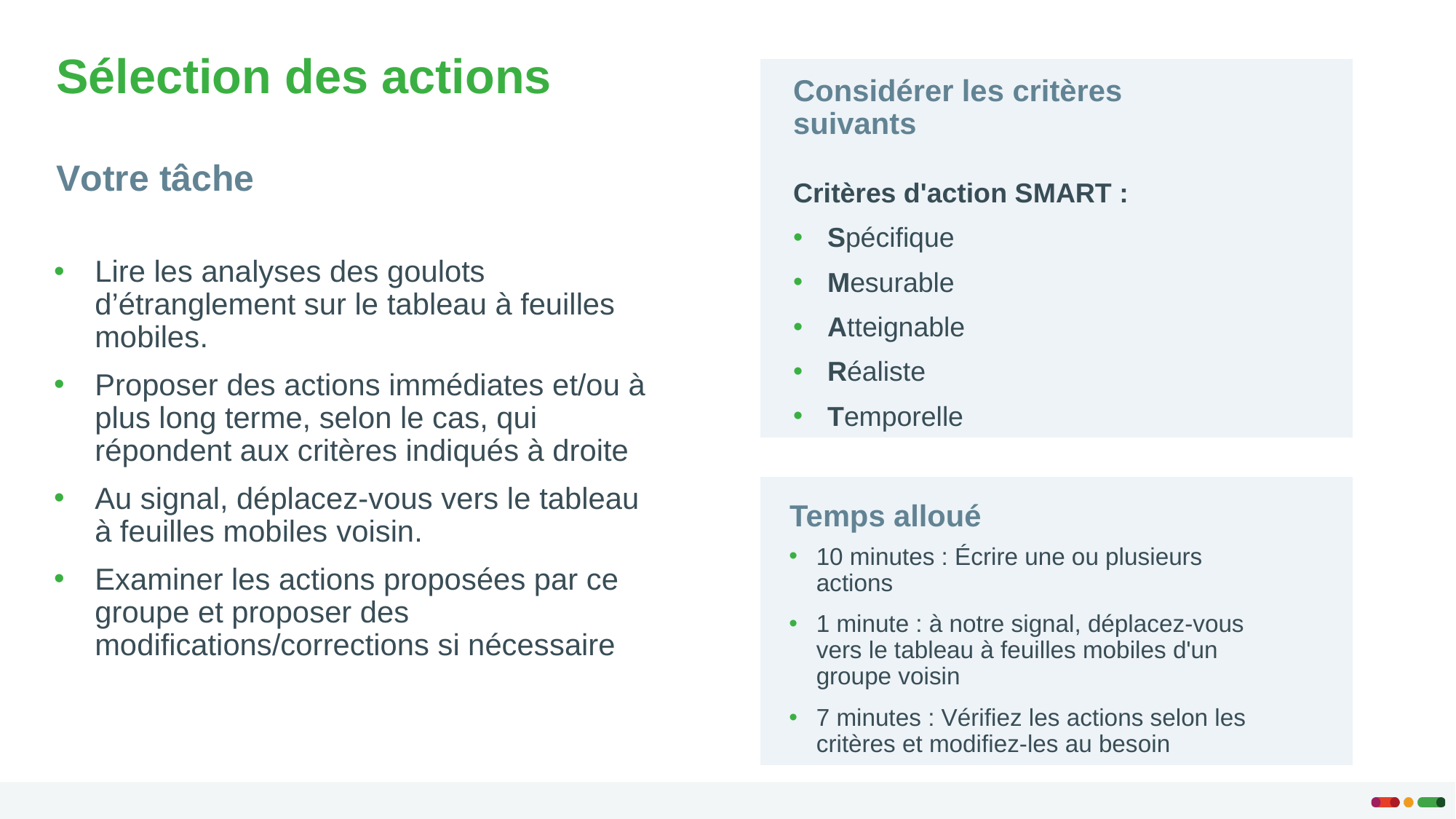

Sélection des actions
Considérer les critères suivants

Votre tâche
Critères d'action SMART :
Spécifique
Mesurable
Atteignable
Réaliste
Temporelle

Lire les analyses des goulots d’étranglement sur le tableau à feuilles mobiles.
Proposer des actions immédiates et/ou à plus long terme, selon le cas, qui répondent aux critères indiqués à droite
Au signal, déplacez-vous vers le tableau à feuilles mobiles voisin.
Examiner les actions proposées par ce groupe et proposer des modifications/corrections si nécessaire

Temps alloué
10 minutes : Écrire une ou plusieurs actions
1 minute : à notre signal, déplacez-vous vers le tableau à feuilles mobiles d'un groupe voisin
7 minutes : Vérifiez les actions selon les critères et modifiez-les au besoin